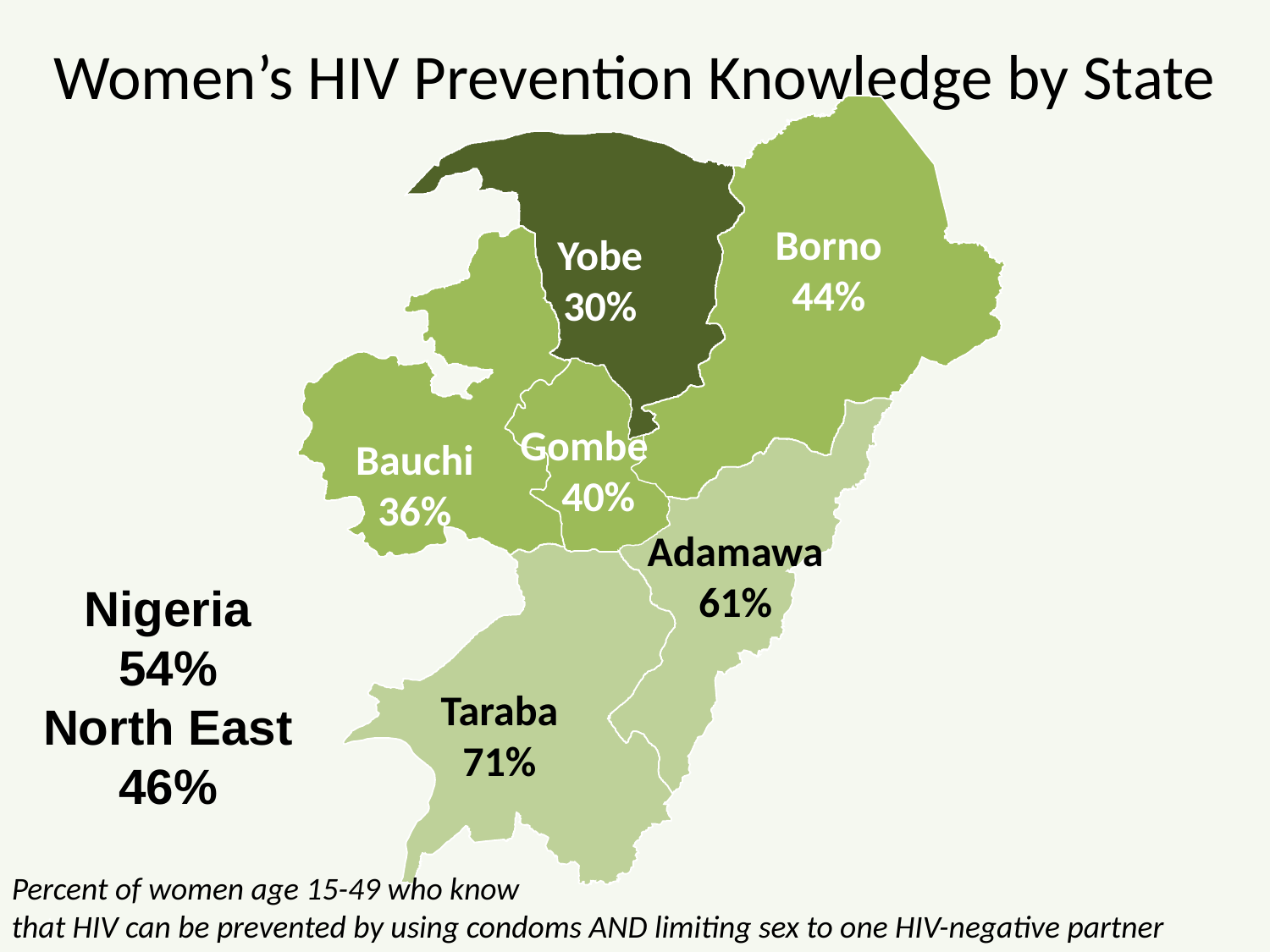

# Women’s HIV Prevention Knowledge by State

Borno
44%
Yobe
30%
Gombe
   40%
Bauchi
36%
Adamawa
61%
Nigeria
54%
North East
46%

Taraba
71%
Percent of women age 15-49 who know
that HIV can be prevented by using condoms AND limiting sex to one HIV-negative partner
net